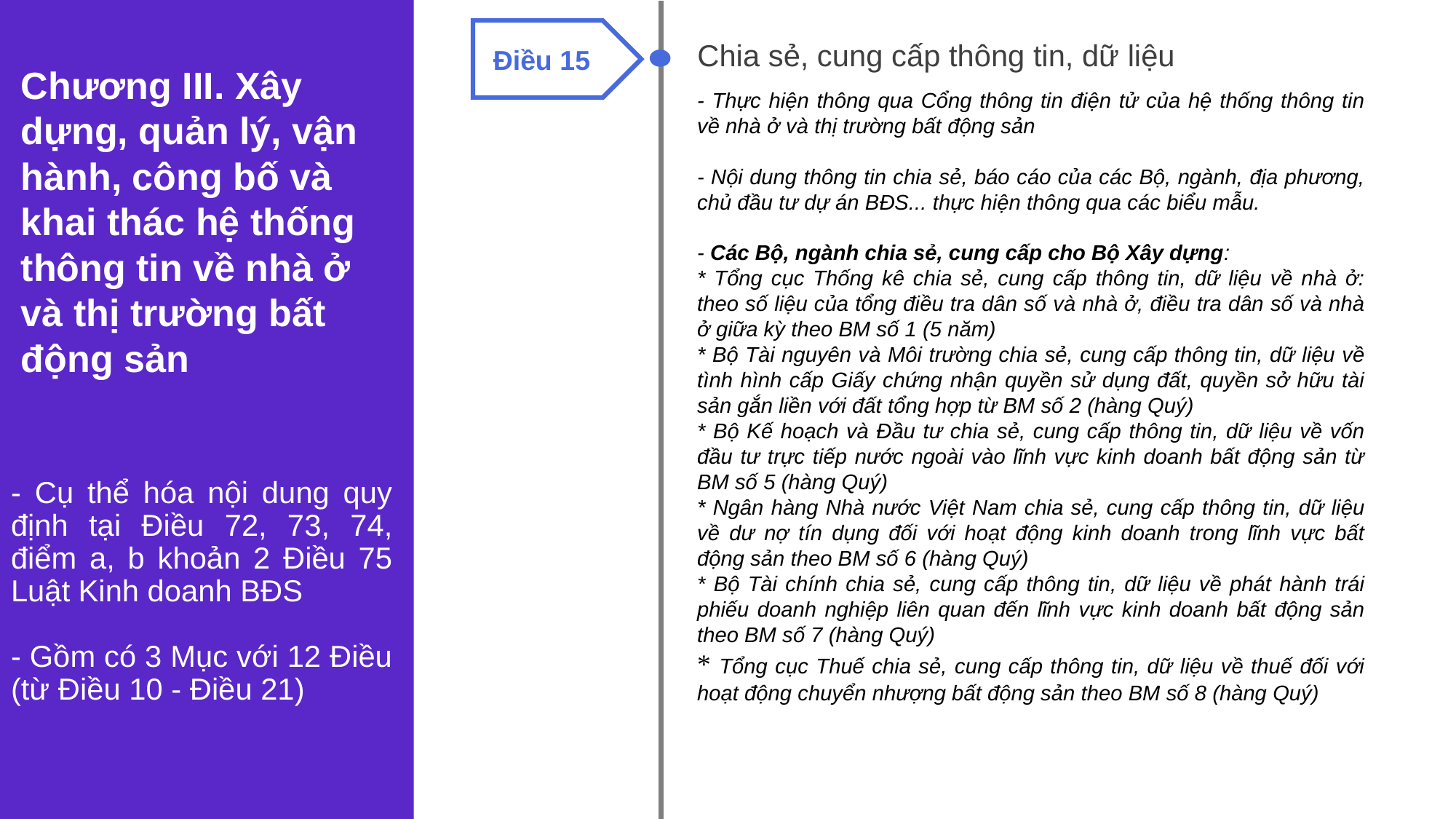

Điều 15

Chia sẻ, cung cấp thông tin, dữ liệu
- Thực hiện thông qua Cổng thông tin điện tử của hệ thống thông tin về nhà ở và thị trường bất động sản

- Nội dung thông tin chia sẻ, báo cáo của các Bộ, ngành, địa phương, chủ đầu tư dự án BĐS... thực hiện thông qua các biểu mẫu.

- Các Bộ, ngành chia sẻ, cung cấp cho Bộ Xây dựng:
* Tổng cục Thống kê chia sẻ, cung cấp thông tin, dữ liệu về nhà ở: theo số liệu của tổng điều tra dân số và nhà ở, điều tra dân số và nhà ở giữa kỳ theo BM số 1 (5 năm)
* Bộ Tài nguyên và Môi trường chia sẻ, cung cấp thông tin, dữ liệu về tình hình cấp Giấy chứng nhận quyền sử dụng đất, quyền sở hữu tài sản gắn liền với đất tổng hợp từ BM số 2 (hàng Quý)
* Bộ Kế hoạch và Đầu tư chia sẻ, cung cấp thông tin, dữ liệu về vốn đầu tư trực tiếp nước ngoài vào lĩnh vực kinh doanh bất động sản từ BM số 5 (hàng Quý)
* Ngân hàng Nhà nước Việt Nam chia sẻ, cung cấp thông tin, dữ liệu về dư nợ tín dụng đối với hoạt động kinh doanh trong lĩnh vực bất động sản theo BM số 6 (hàng Quý)
* Bộ Tài chính chia sẻ, cung cấp thông tin, dữ liệu về phát hành trái phiếu doanh nghiệp liên quan đến lĩnh vực kinh doanh bất động sản theo BM số 7 (hàng Quý)
* Tổng cục Thuế chia sẻ, cung cấp thông tin, dữ liệu về thuế đối với hoạt động chuyển nhượng bất động sản theo BM số 8 (hàng Quý)

Chương III. Xây dựng, quản lý, vận hành, công bố và khai thác hệ thống thông tin về nhà ở và thị trường bất động sản
- Cụ thể hóa nội dung quy định tại Điều 72, 73, 74, điểm a, b khoản 2 Điều 75 Luật Kinh doanh BĐS

- Gồm có 3 Mục với 12 Điều
(từ Điều 10 - Điều 21)